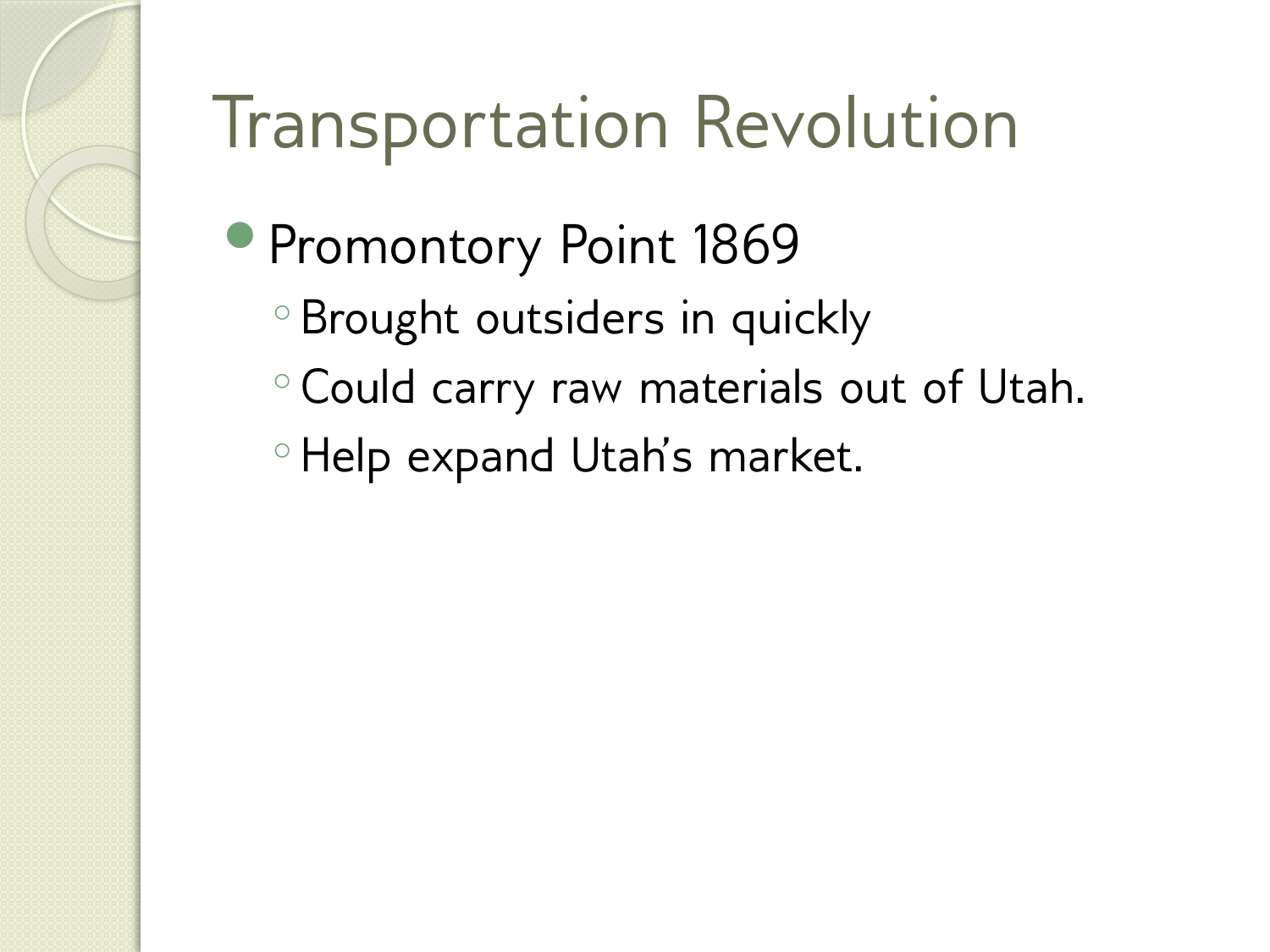

# Transportation Revolution
Promontory Point 1869
Brought outsiders in quickly
Could carry raw materials out of Utah.
Help expand Utah’s market.